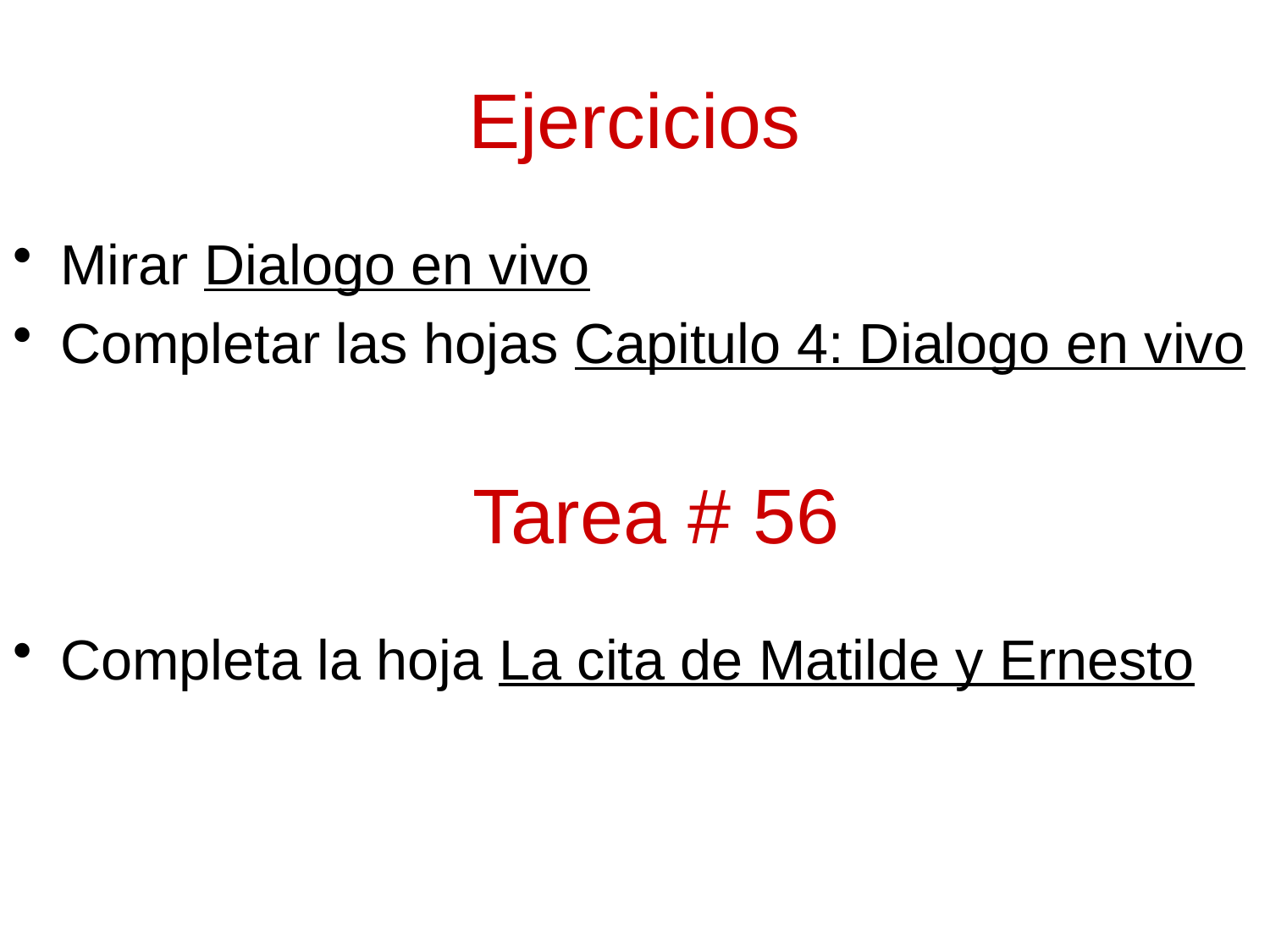

# Ejercicios
Mirar Dialogo en vivo
Completar las hojas Capitulo 4: Dialogo en vivo

Completa la hoja La cita de Matilde y Ernesto

Tarea # 56